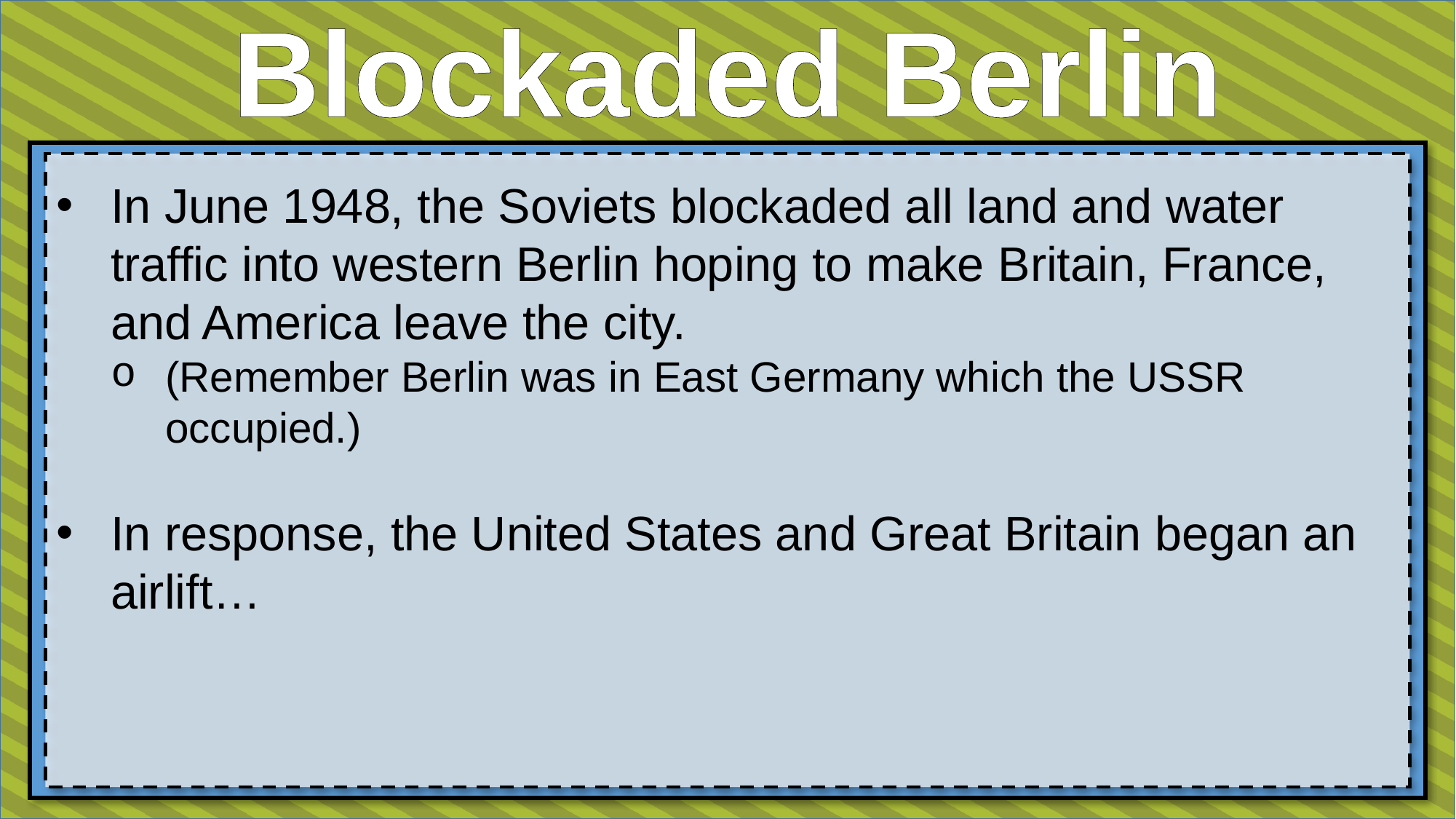

Blockaded Berlin

In June 1948, the Soviets blockaded all land and water traffic into western Berlin hoping to make Britain, France, and America leave the city.
(Remember Berlin was in East Germany which the USSR occupied.)

In response, the United States and Great Britain began an airlift…